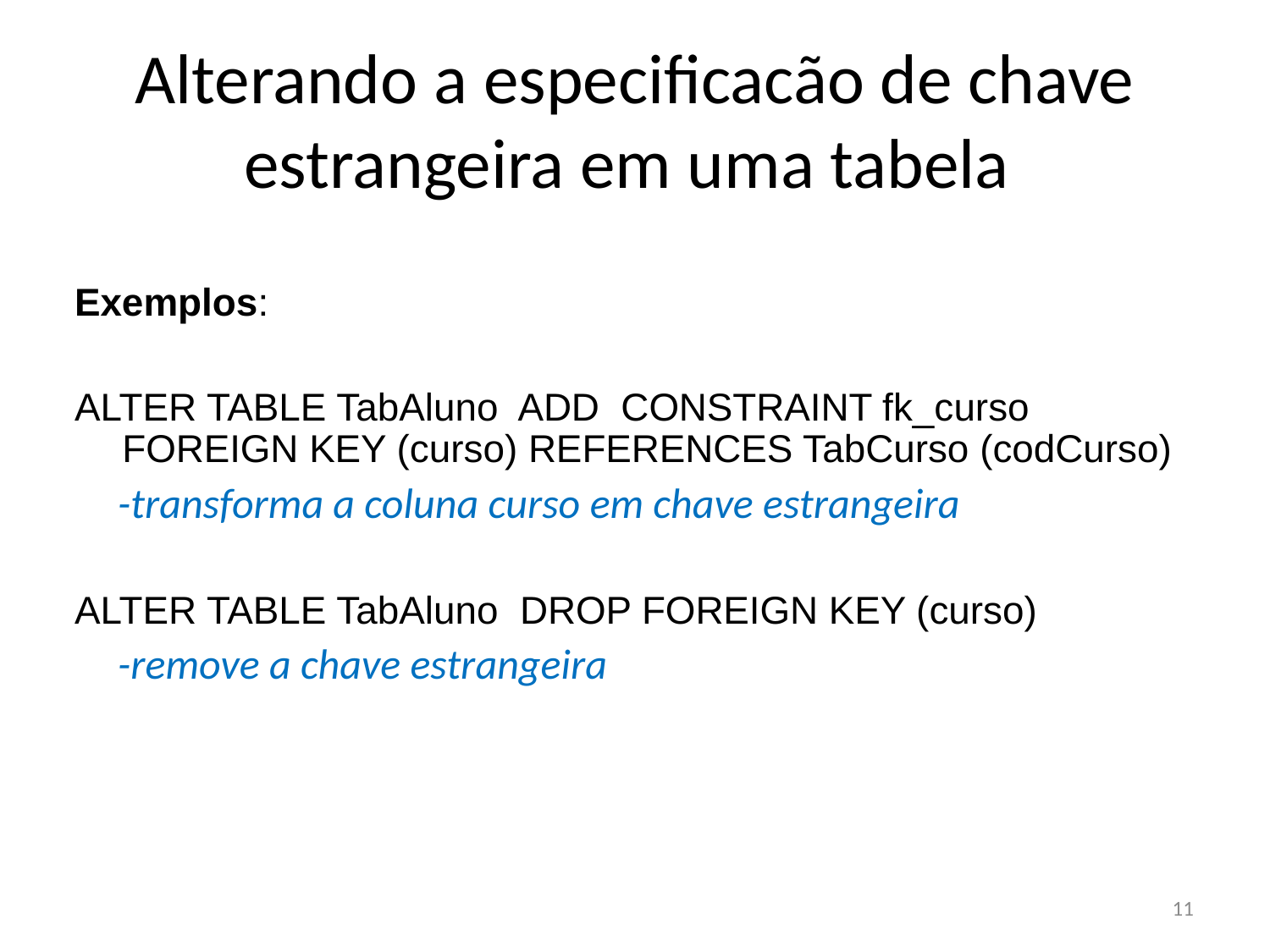

# Alterando a especificacão de chave estrangeira em uma tabela
Exemplos:

ALTER TABLE TabAluno  ADD  CONSTRAINT fk_curso FOREIGN KEY (curso) REFERENCES TabCurso (codCurso)
    -transforma a coluna curso em chave estrangeira

ALTER TABLE TabAluno  DROP FOREIGN KEY (curso)
    -remove a chave estrangeira
11